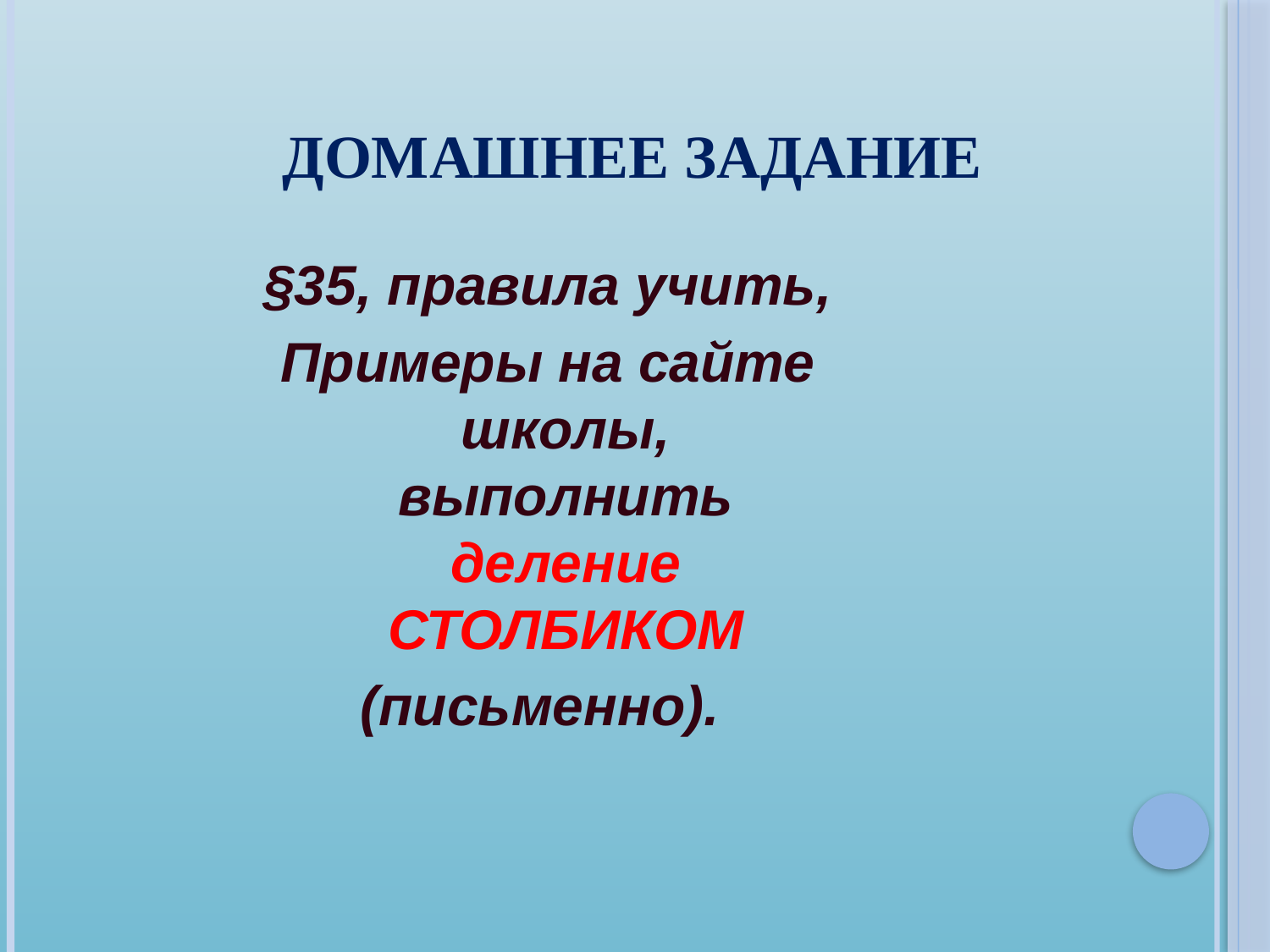

# Домашнее задание
§35, правила учить,
Примеры на сайте школы, выполнить деление СТОЛБИКОМ
(письменно).